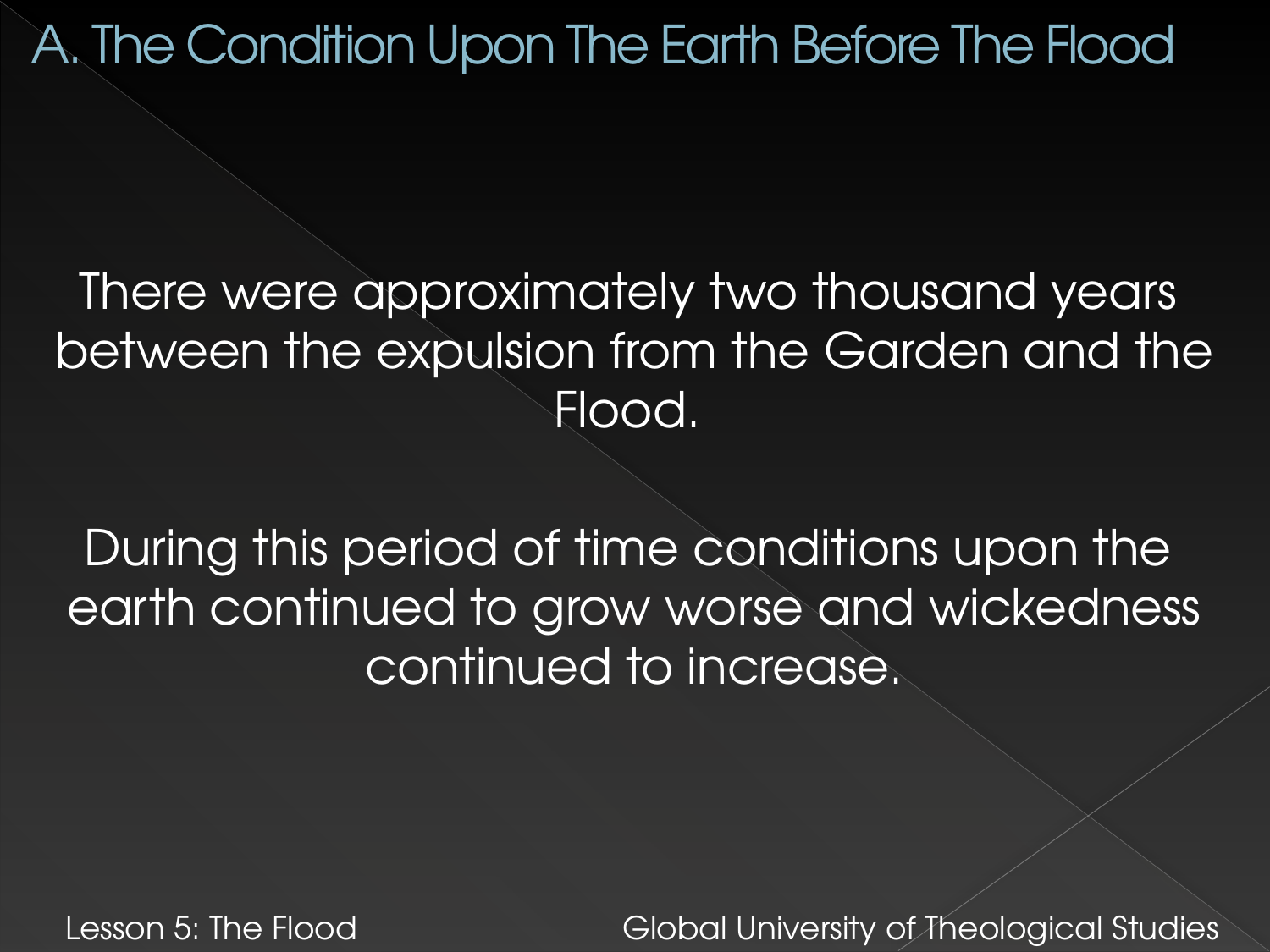

# A. The Condition Upon The Earth Before The Flood
   There were approximately two thousand years between the expulsion from the Garden and the Flood.

   During this period of time conditions upon the earth continued to grow worse and wickedness continued to increase.
Lesson 5: The Flood                              Global University of Theological Studies